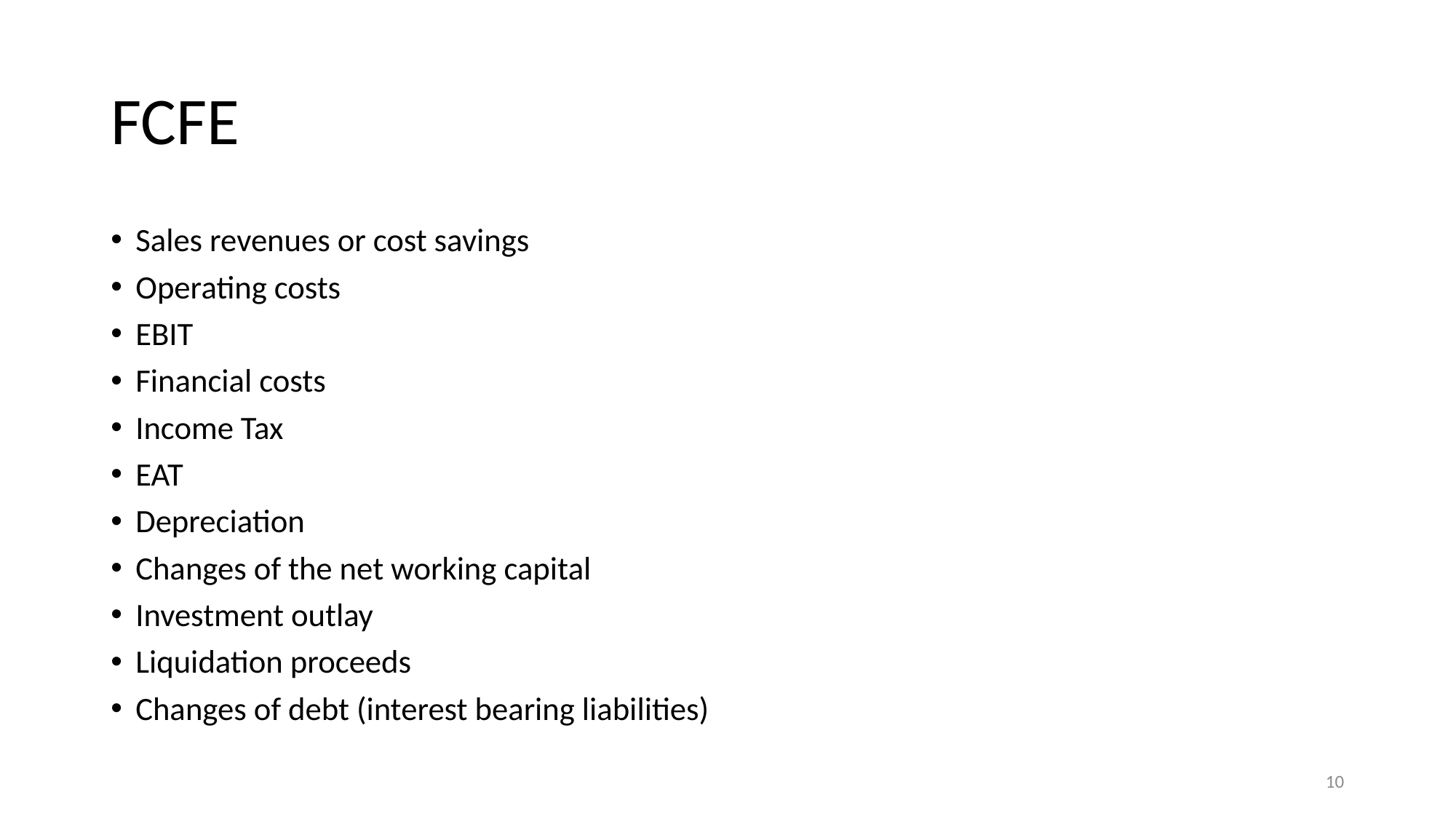

# FCFE
Sales revenues or cost savings
Operating costs
EBIT
Financial costs
Income Tax
EAT
Depreciation
Changes of the net working capital
Investment outlay
Liquidation proceeds
Changes of debt (interest bearing liabilities)
10